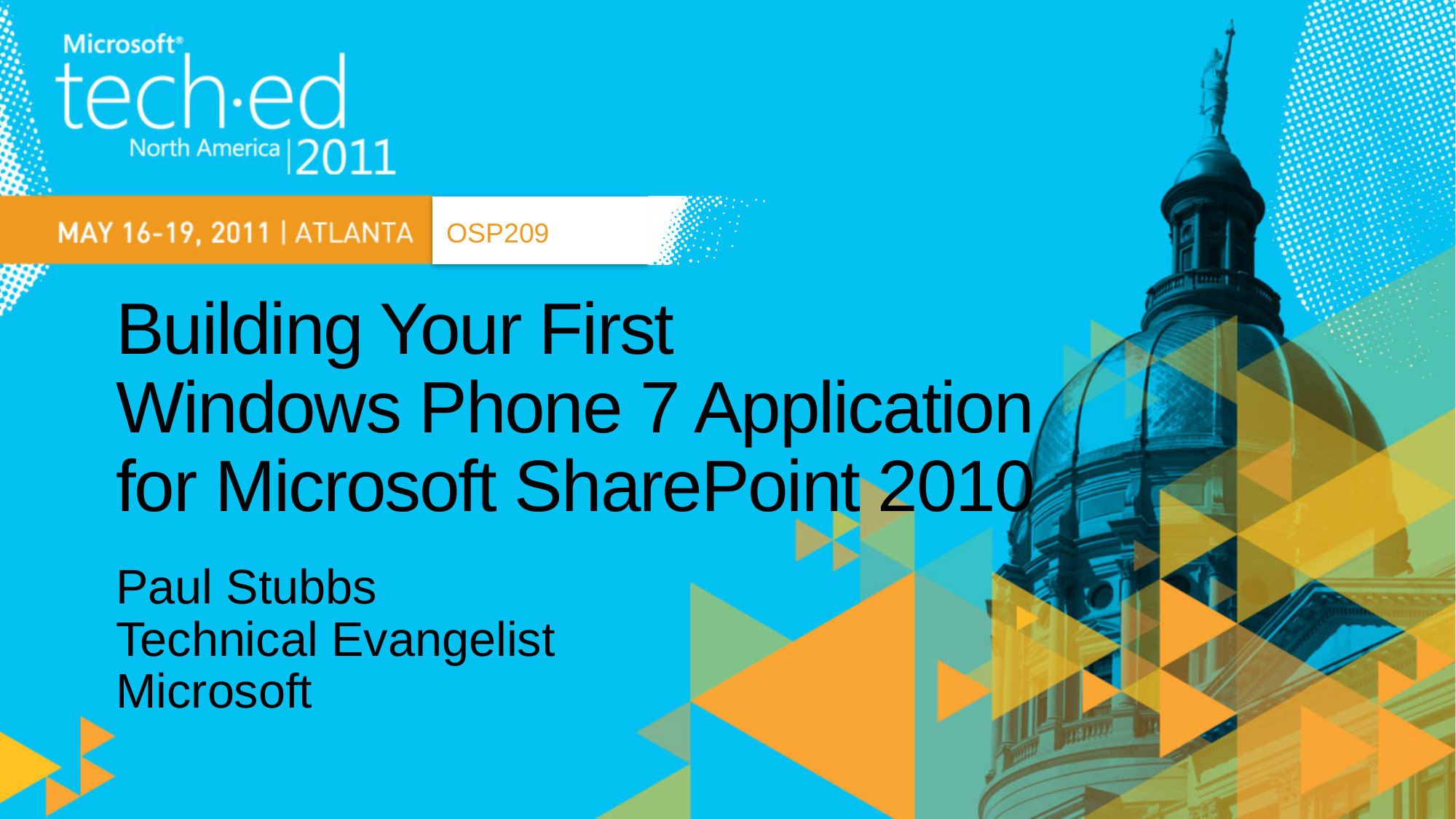

OSP209
# Building Your First Windows Phone 7 Application for Microsoft SharePoint 2010
Paul Stubbs
Technical Evangelist
Microsoft